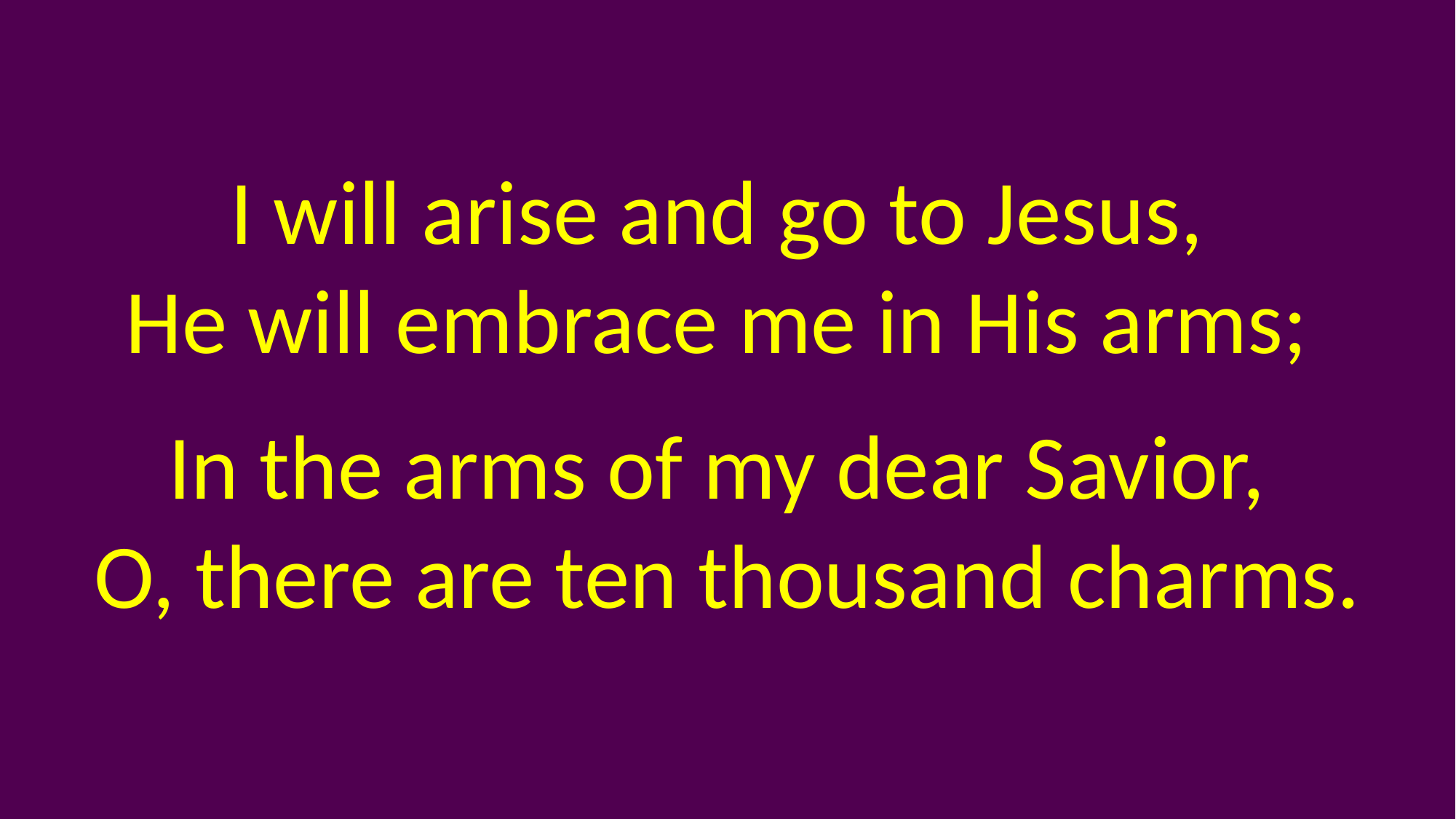

I will arise and go to Jesus,
He will embrace me in His arms;
In the arms of my dear Savior,
O, there are ten thousand charms.